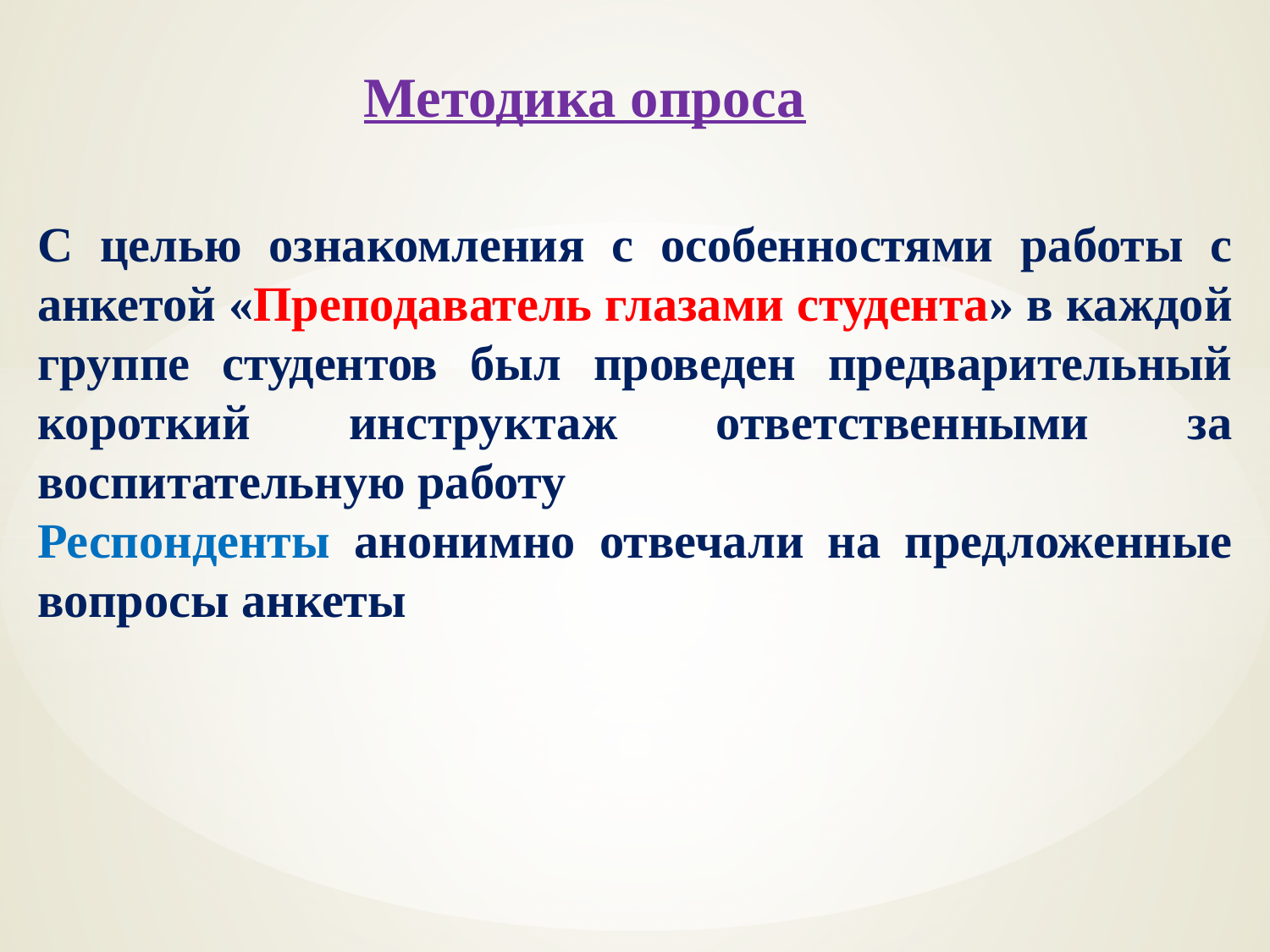

Методика опроса
С целью ознакомления с особенностями работы с анкетой «Преподаватель глазами студента» в каждой группе студентов был проведен предварительный короткий инструктаж ответственными за воспитательную работу
Респонденты анонимно отвечали на предложенные вопросы анкеты